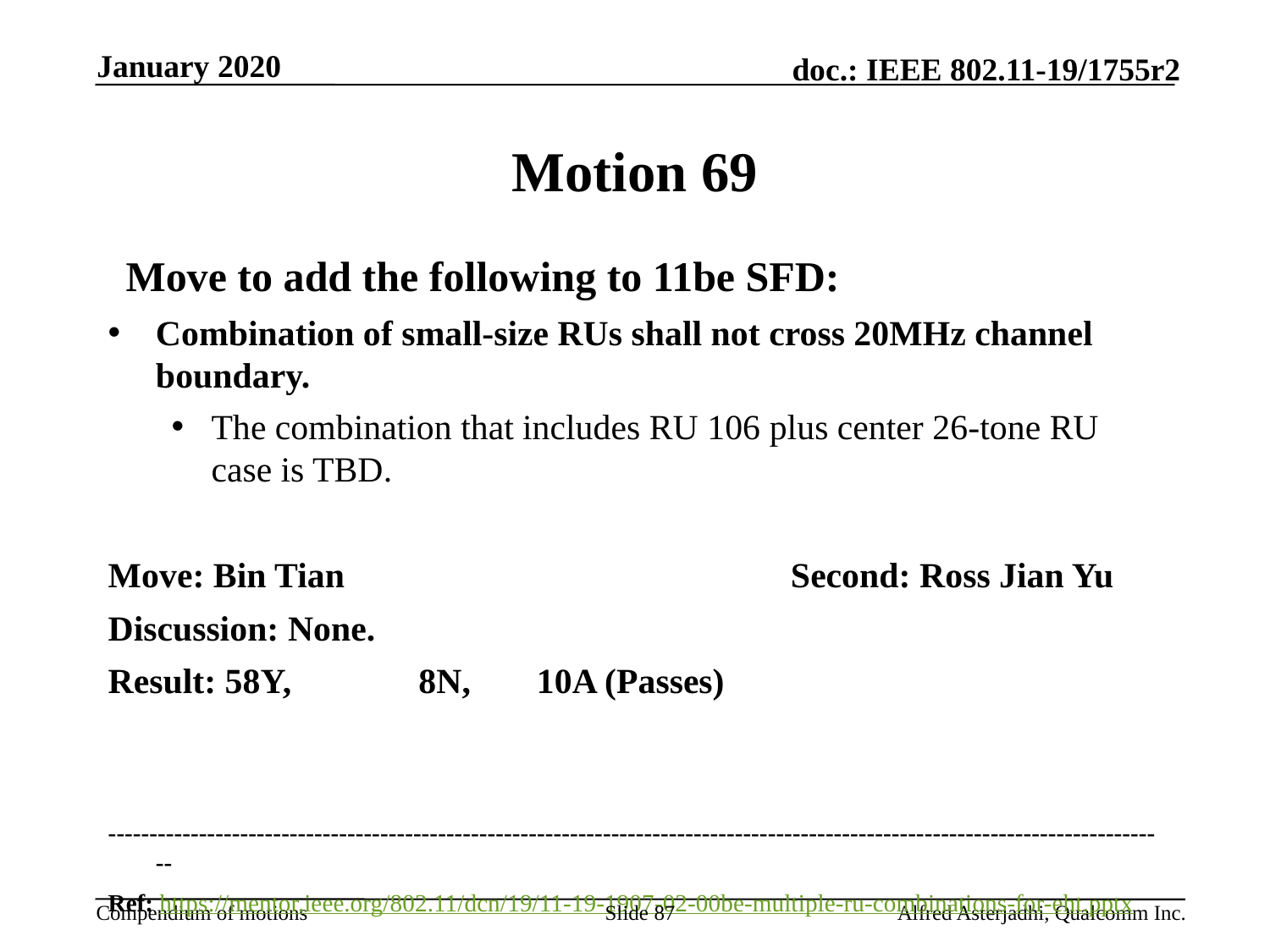

January 2020
# Motion 69
  Move to add the following to 11be SFD:
Combination of small-size RUs shall not cross 20MHz channel boundary.
The combination that includes RU 106 plus center 26-tone RU case is TBD.

Move: Bin Tian				Second: Ross Jian Yu
Discussion: None.
Result: 58Y,	 8N,	10A (Passes)

---------------------------------------------------------------------------------------------------------------------------------
Ref: https://mentor.ieee.org/802.11/dcn/19/11-19-1907-02-00be-multiple-ru-combinations-for-eht.pptx

Slide 87
Alfred Asterjadhi, Qualcomm Inc.